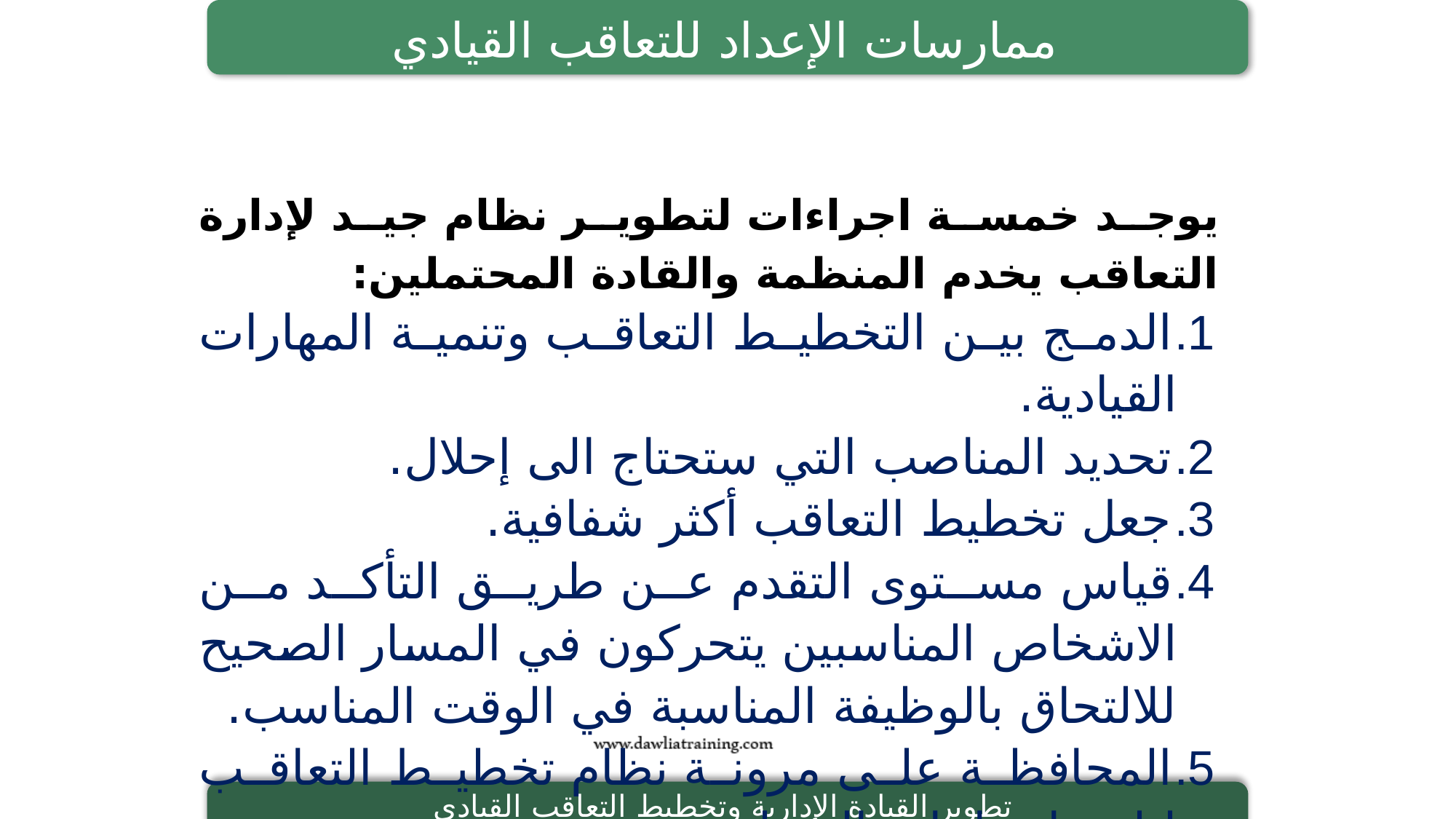

ممارسات الإعداد للتعاقب القيادي
يوجد خمسة اجراءات لتطوير نظام جيد لإدارة التعاقب يخدم المنظمة والقادة المحتملين:
الدمج بين التخطيط التعاقب وتنمية المهارات القيادية.
تحديد المناصب التي ستحتاج الى إحلال.
جعل تخطيط التعاقب أكثر شفافية.
قياس مستوى التقدم عن طريق التأكد من الاشخاص المناسبين يتحركون في المسار الصحيح للالتحاق بالوظيفة المناسبة في الوقت المناسب.
المحافظة على مرونة نظام تخطيط التعاقب لتلبية احتياجات المنظمة.

تطوير القيادة الإدارية وتخطيط التعاقب القيادي